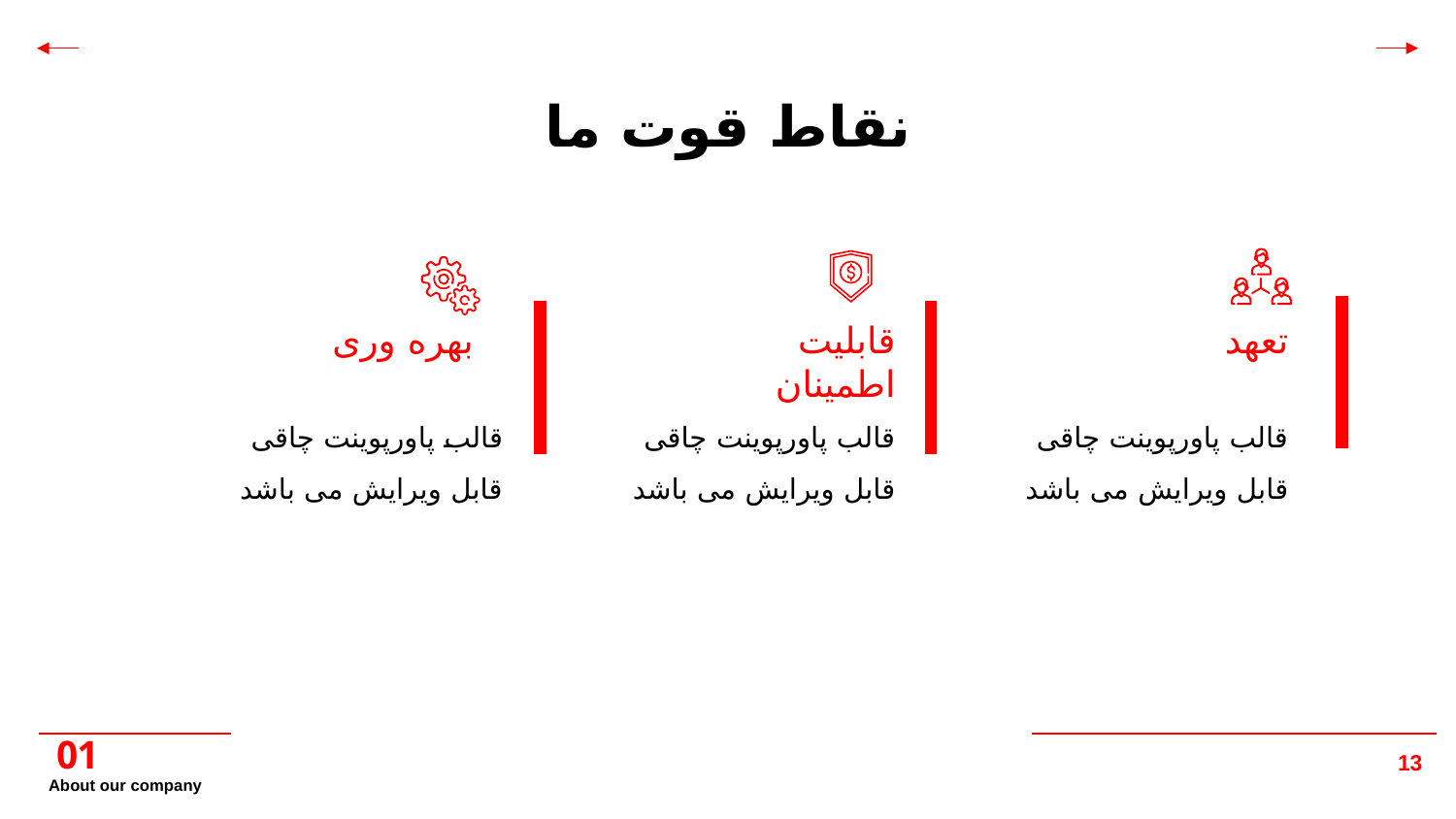

نقاط قوت ما

بهره وری
قابلیت اطمینان
تعهد
قالب پاورپوینت چاقی قابل ویرایش می باشد
قالب پاورپوینت چاقی قابل ویرایش می باشد
قالب پاورپوینت چاقی قابل ویرایش می باشد
01
# About our company